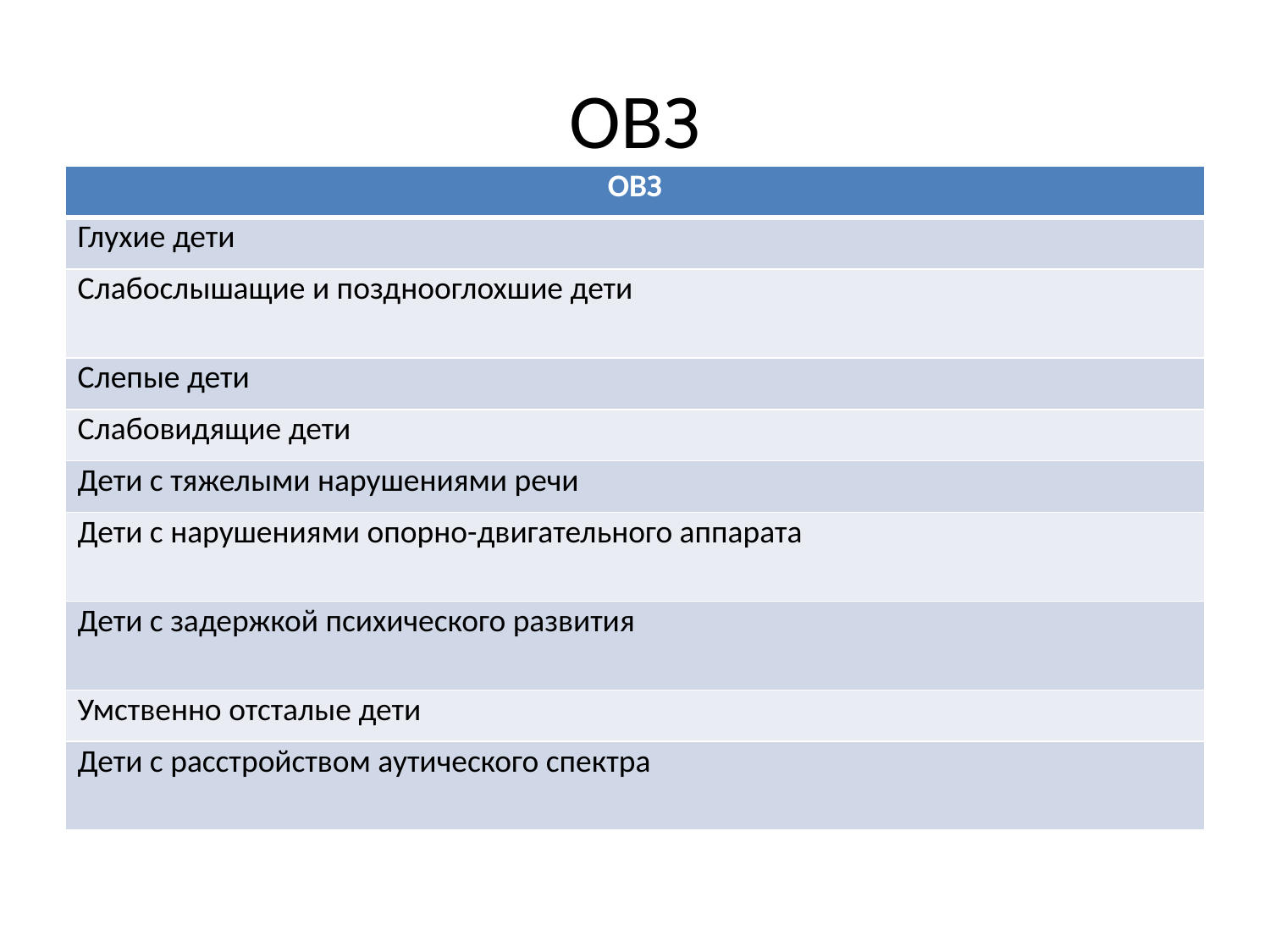

# ОВЗ
| ОВЗ |
| --- |
| Глухие дети |
| Слабослышащие и позднооглохшие дети |
| Слепые дети |
| Слабовидящие дети |
| Дети с тяжелыми нарушениями речи |
| Дети с нарушениями опорно-двигательного аппарата |
| Дети с задержкой психического развития |
| Умственно отсталые дети |
| Дети с расстройством аутического спектра |